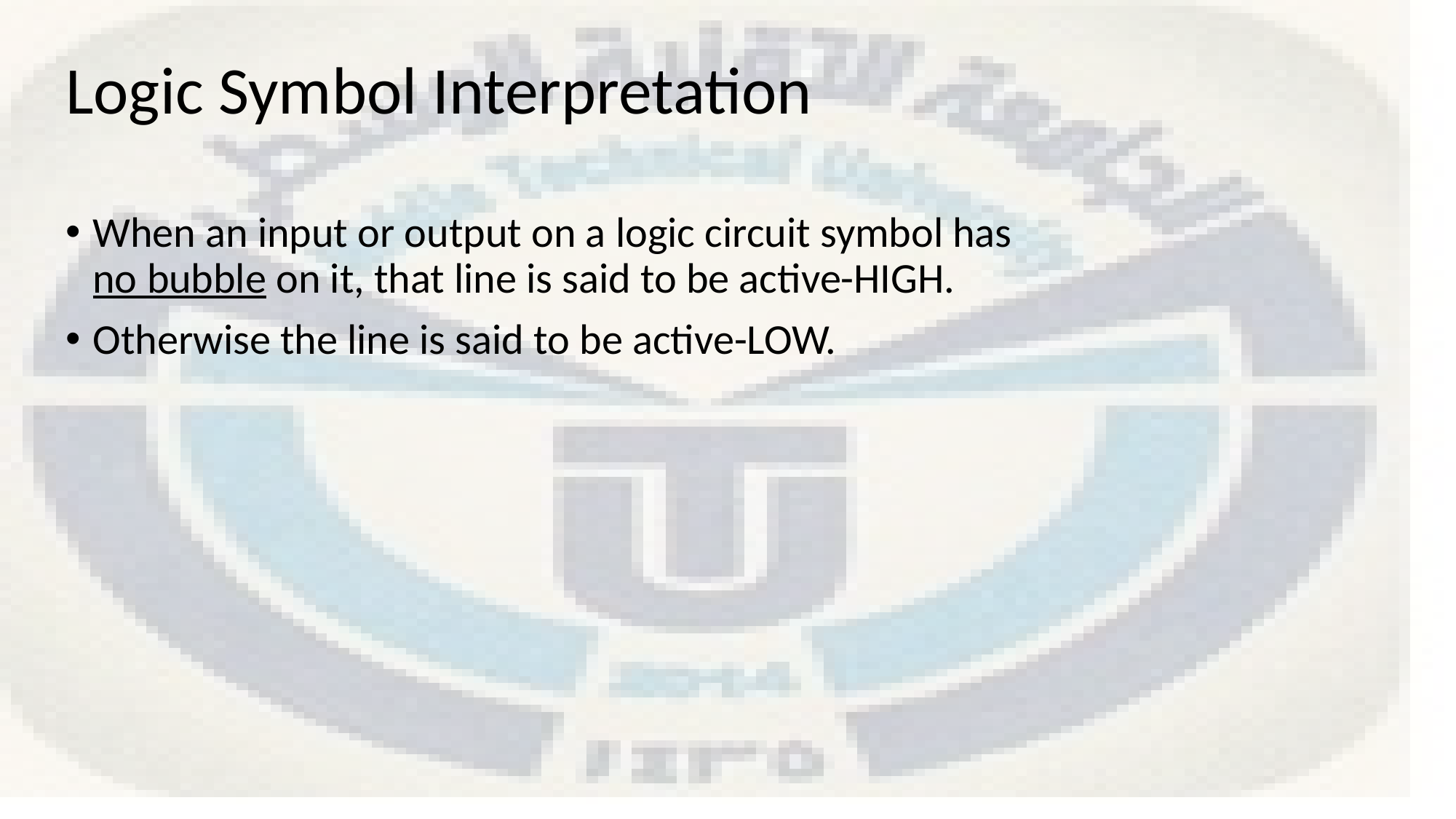

Logic Symbol Interpretation
When an input or output on a logic circuit symbol has no bubble on it, that line is said to be active-HIGH.
Otherwise the line is said to be active-LOW.